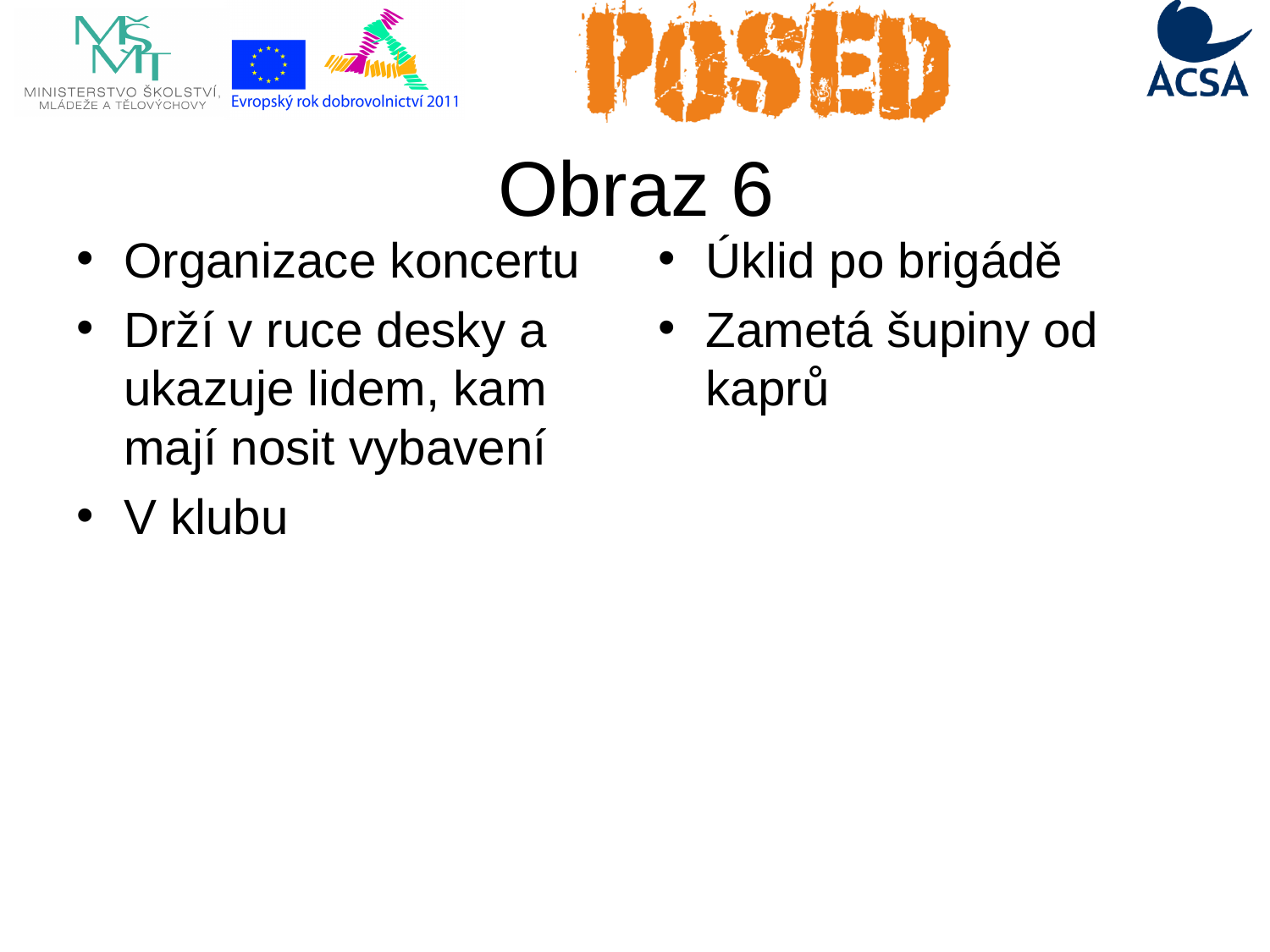

Obraz 6
Organizace koncertu
Drží v ruce desky a ukazuje lidem, kam mají nosit vybavení
V klubu
Úklid po brigádě
Zametá šupiny od kaprů